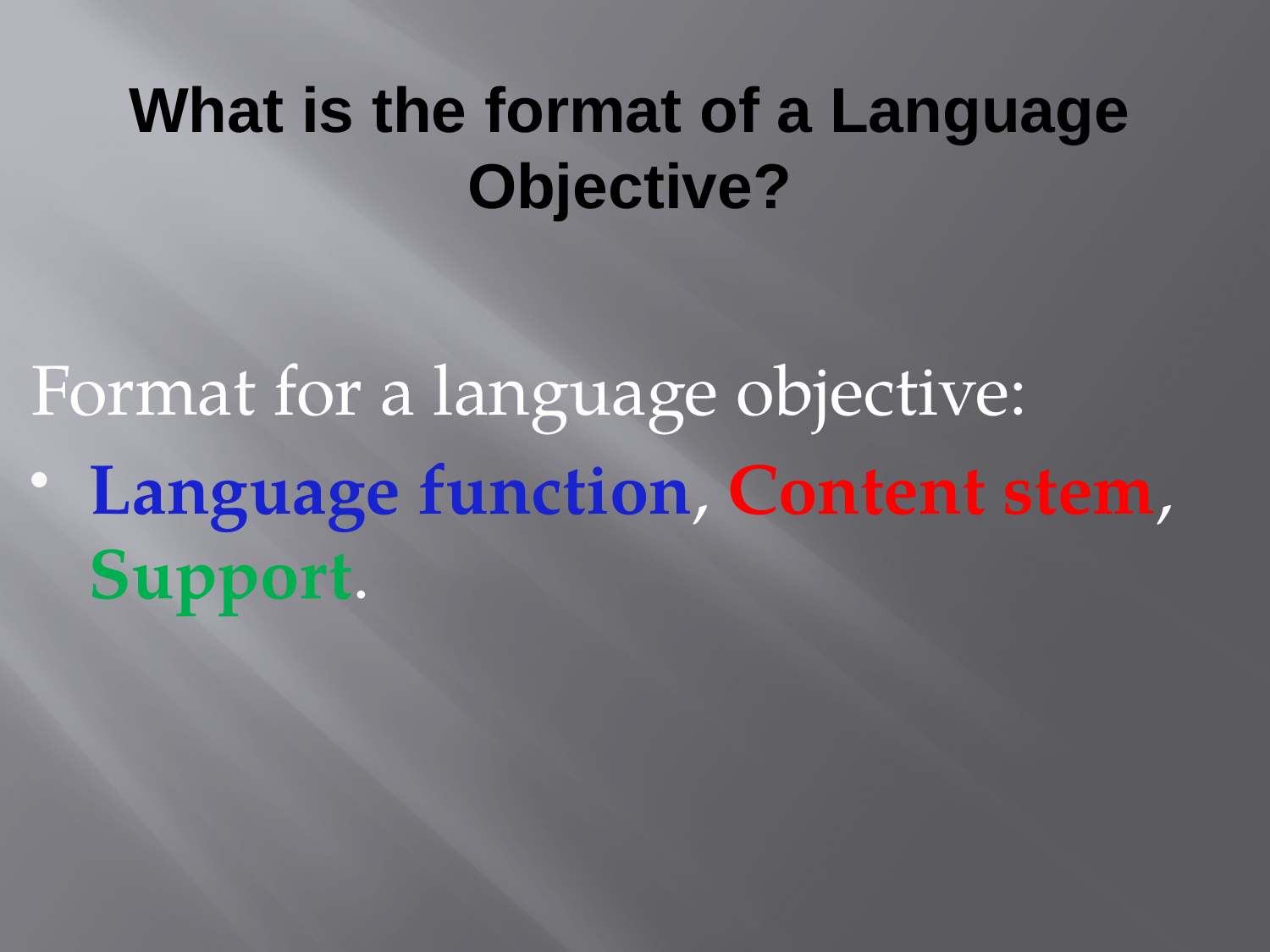

# What is the format of a Language Objective?
Format for a language objective:
Language function, Content stem, Support.